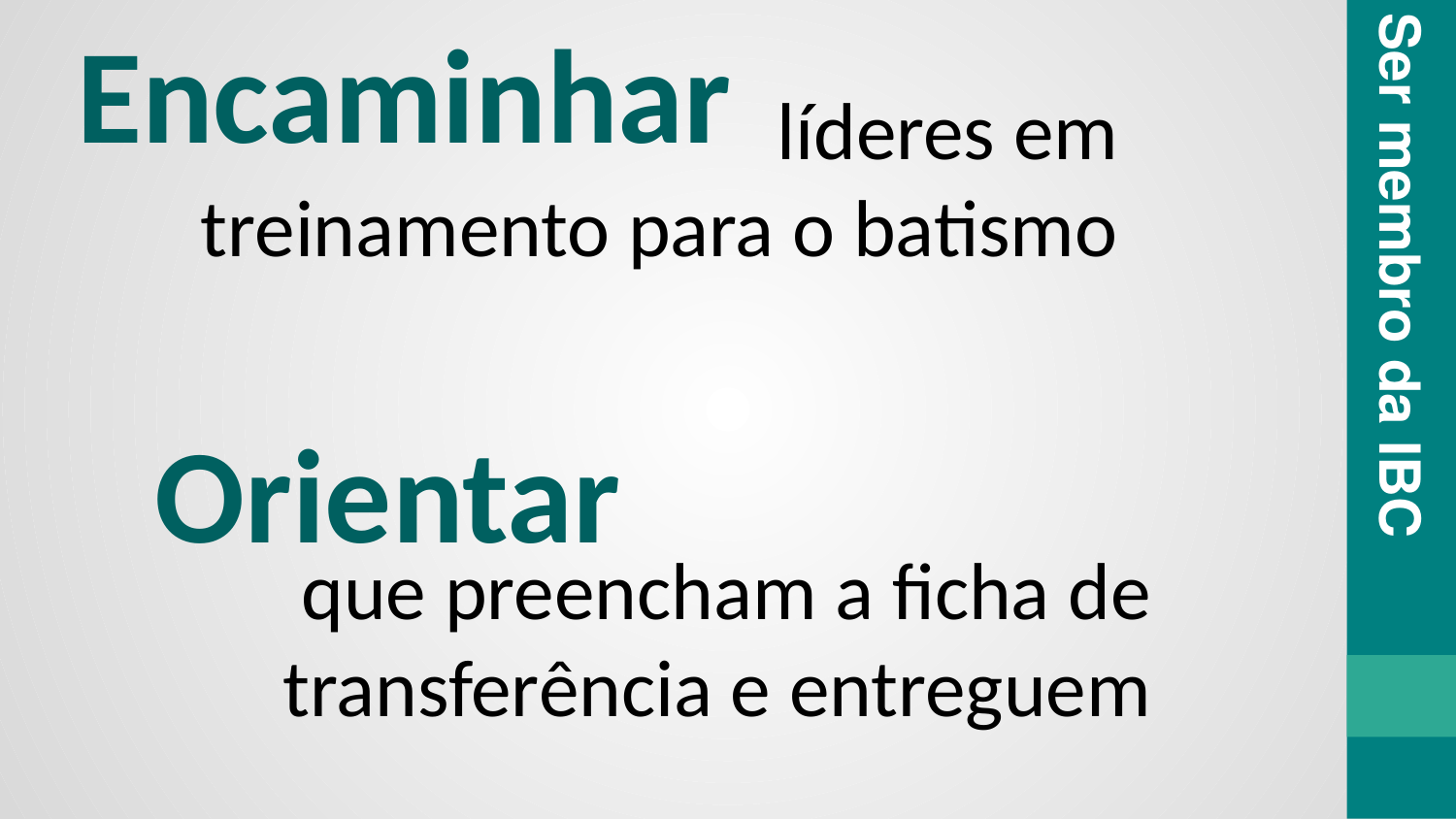

Encaminhar
líderes em
treinamento para o batismo
Ser membro da IBC
Orientar
que preencham a ficha de transferência e entreguem